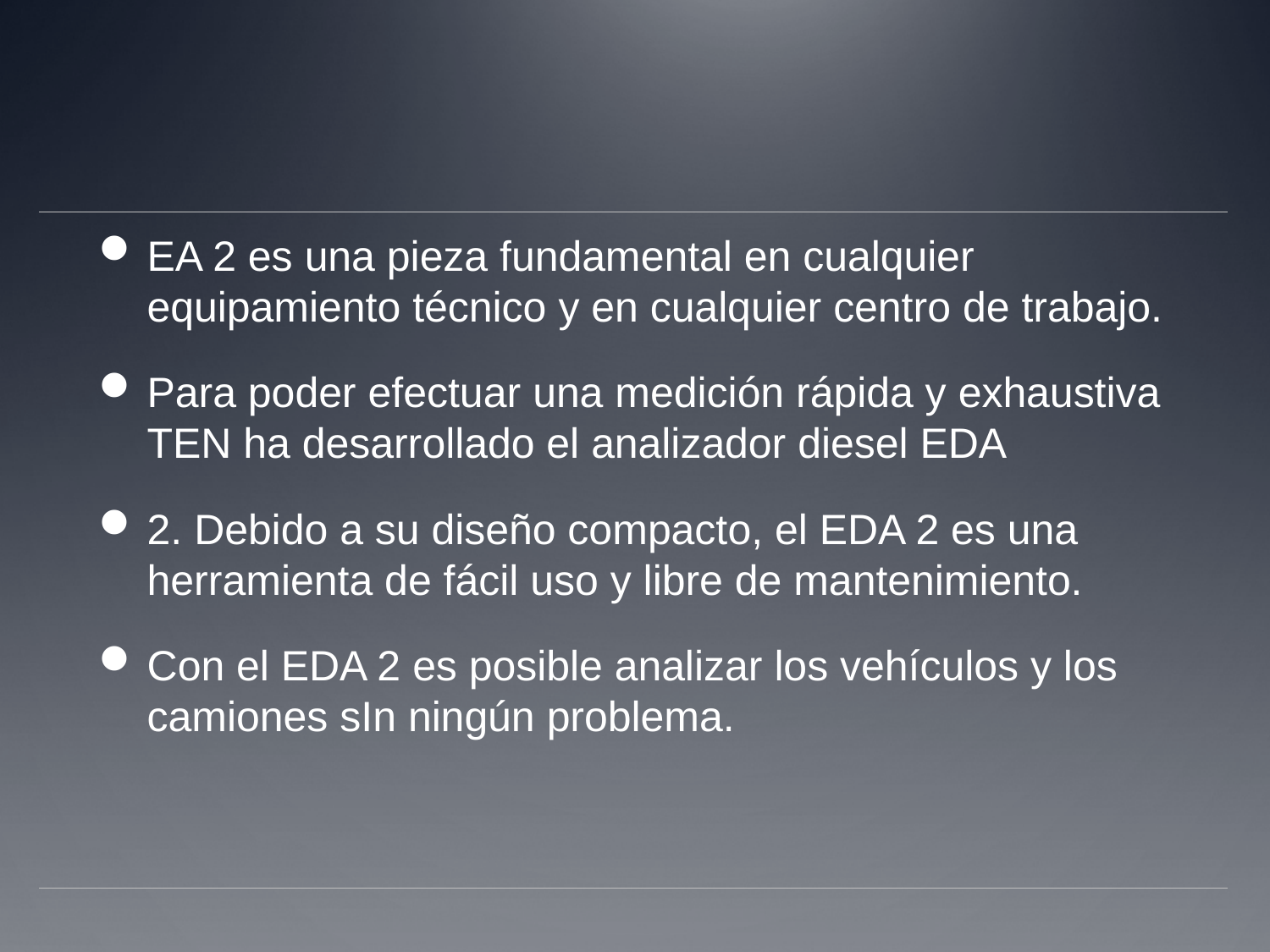

EA 2 es una pieza fundamental en cualquier equipamiento técnico y en cualquier centro de trabajo.
Para poder efectuar una medición rápida y exhaustiva TEN ha desarrollado el analizador diesel EDA
2. Debido a su diseño compacto, el EDA 2 es una herramienta de fácil uso y libre de mantenimiento.
Con el EDA 2 es posible analizar los vehículos y los camiones sIn ningún problema.